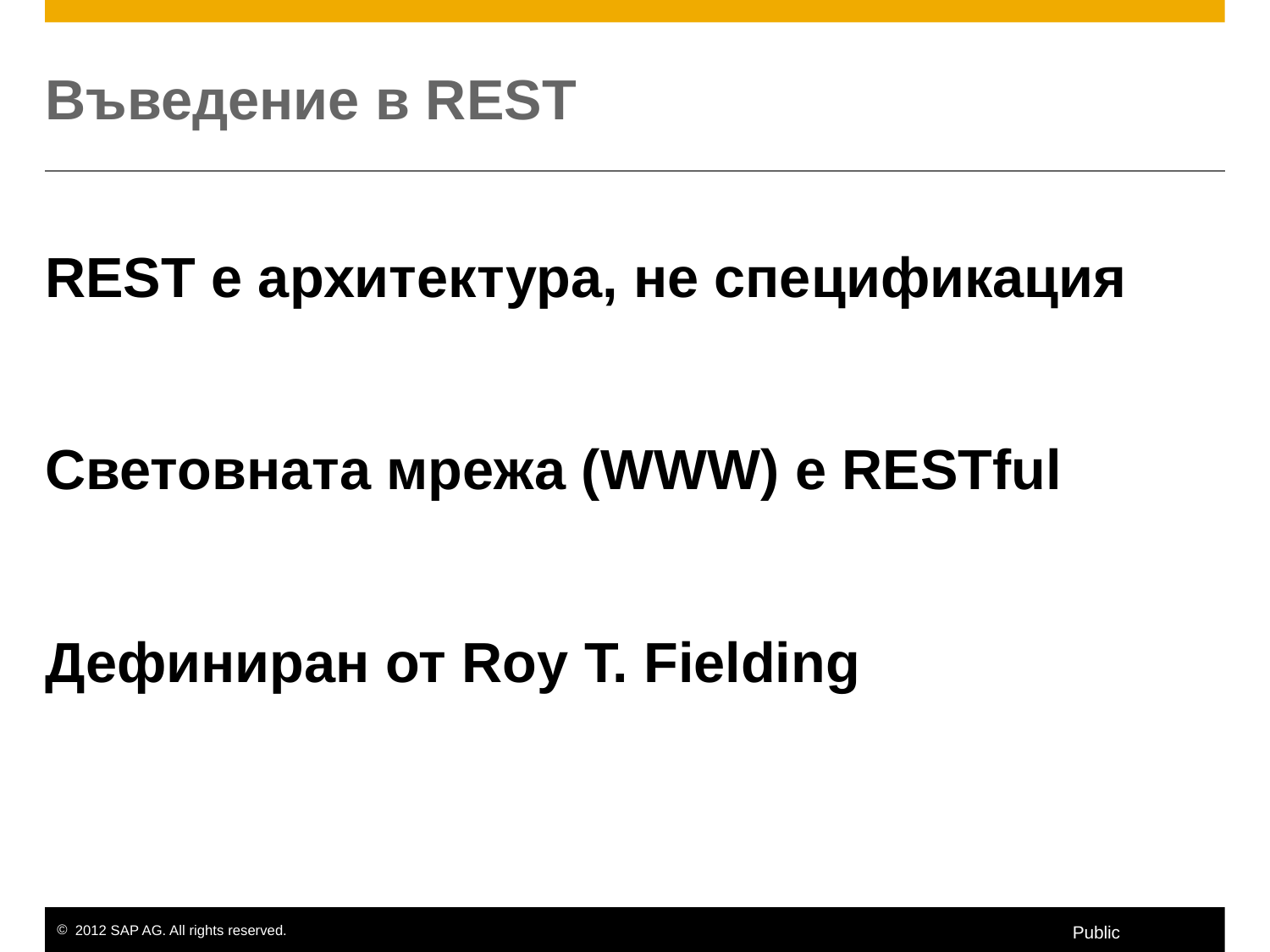

# Въведение в REST
REST е архитектура, не спецификация

Световната мрежа (WWW) е RESTful

Дефиниран от Roy T. Fielding